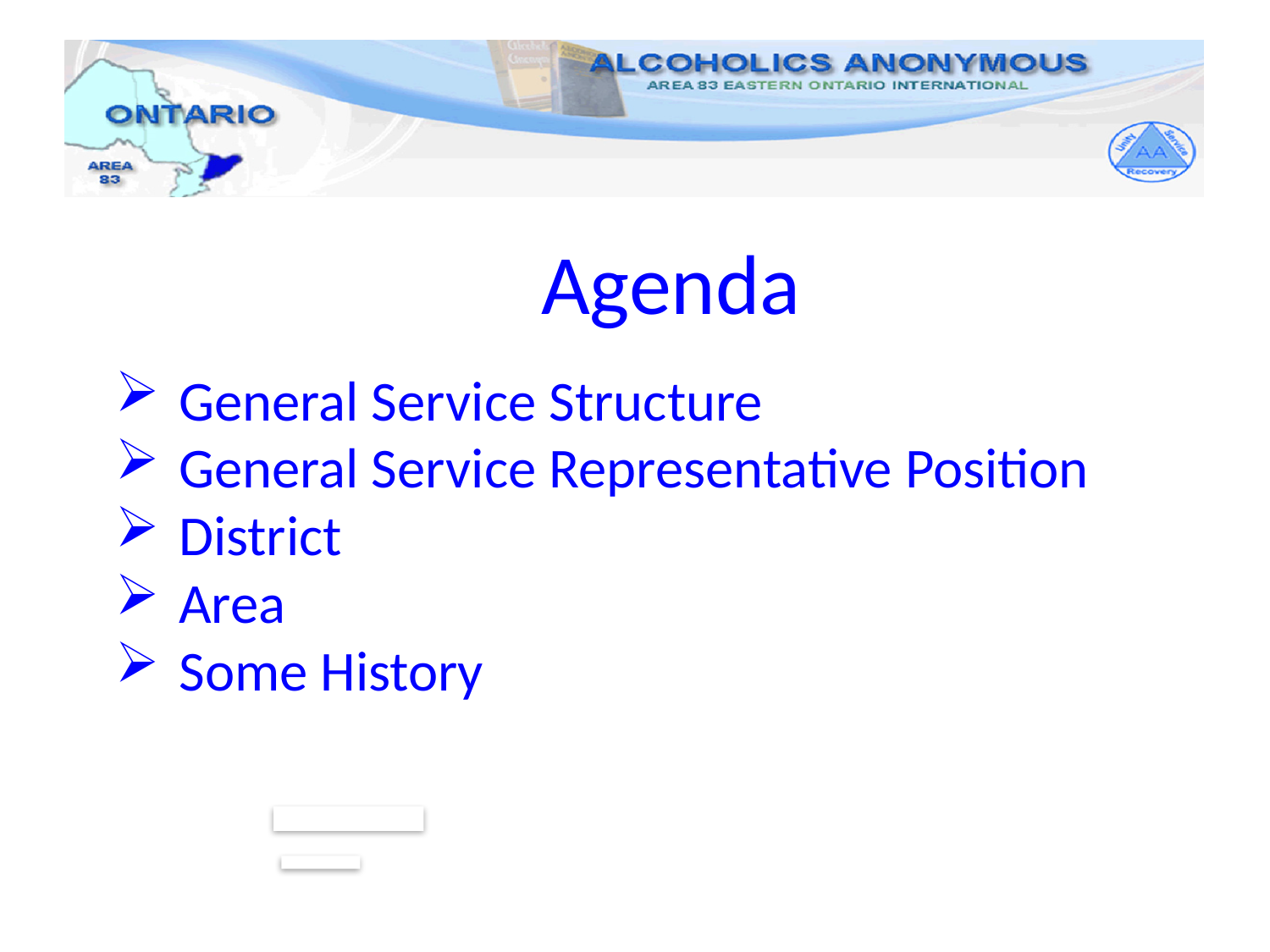

Agenda
General Service Structure
General Service Representative Position
District
Area
Some History